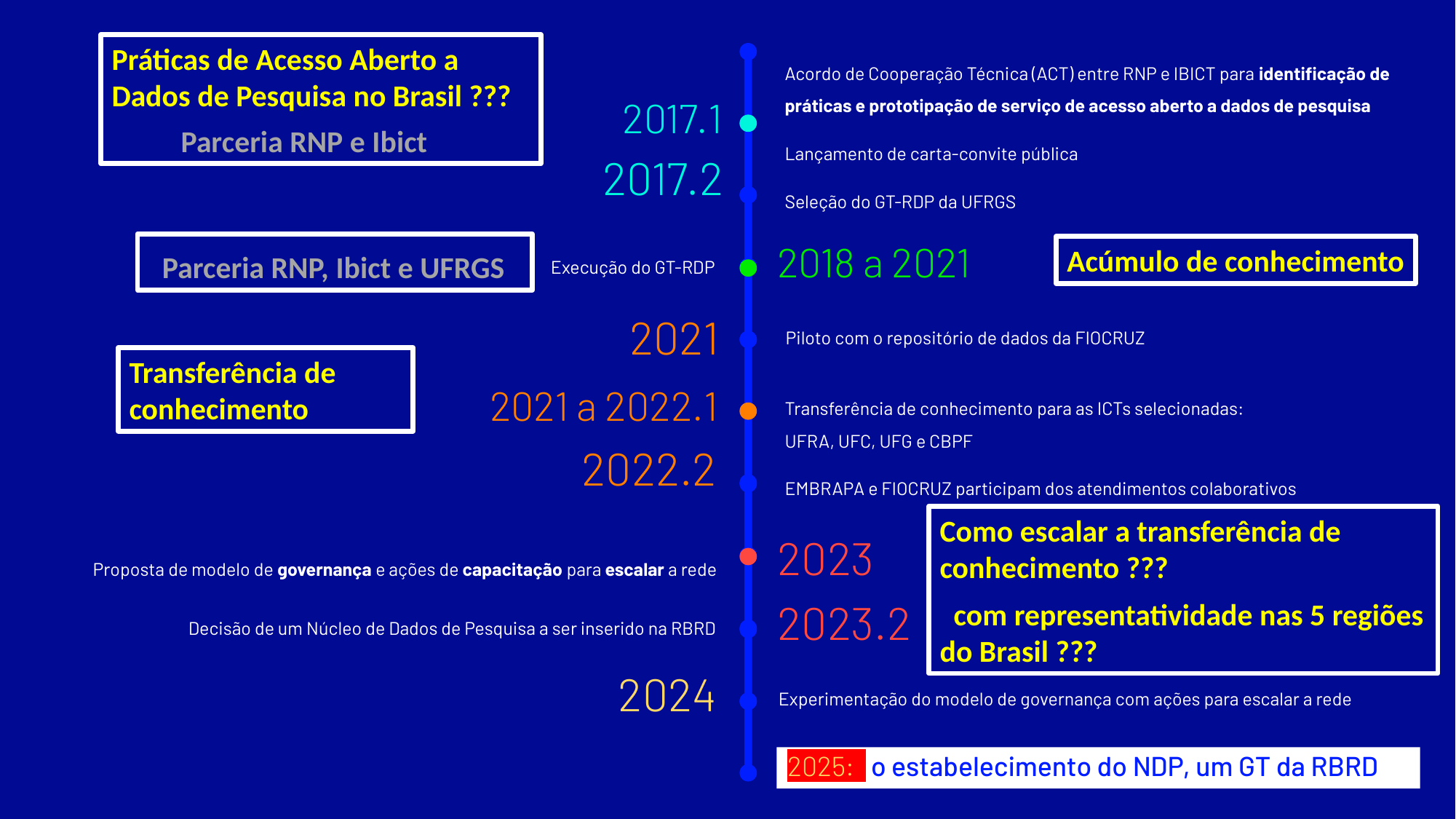

Práticas de Acesso Aberto a Dados de Pesquisa no Brasil ???

          Parceria RNP e Ibict
Acordo de Cooperação Técnica (ACT) entre RNP e IBICT para identificação de práticas e prototipação de serviço de acesso aberto a dados de pesquisa
Lançamento de carta-convite pública
Seleção do GT-RDP da UFRGS
2017.1
2017.2

  Parceria RNP, Ibict e UFRGS
Acúmulo de conhecimento
2018 a 2021
Execução do GT-RDP
2021
Piloto com o repositório de dados da FIOCRUZ
Transferência de conhecimento
Transferência de conhecimento para as ICTs selecionadas:
UFRA, UFC, UFG e CBPF
EMBRAPA e FIOCRUZ participam dos atendimentos colaborativos
2021 a 2022.1
2022.2
Como escalar a transferência de conhecimento ???

  com representatividade nas 5 regiões do Brasil ???
Proposta de modelo de governança e ações de capacitação para escalar a rede
Decisão de um Núcleo de Dados de Pesquisa a ser inserido na RBRD
2023
2023.2
2024
Experimentação do modelo de governança com ações para escalar a rede
2025:   o estabelecimento do NDP, um GT da RBRD